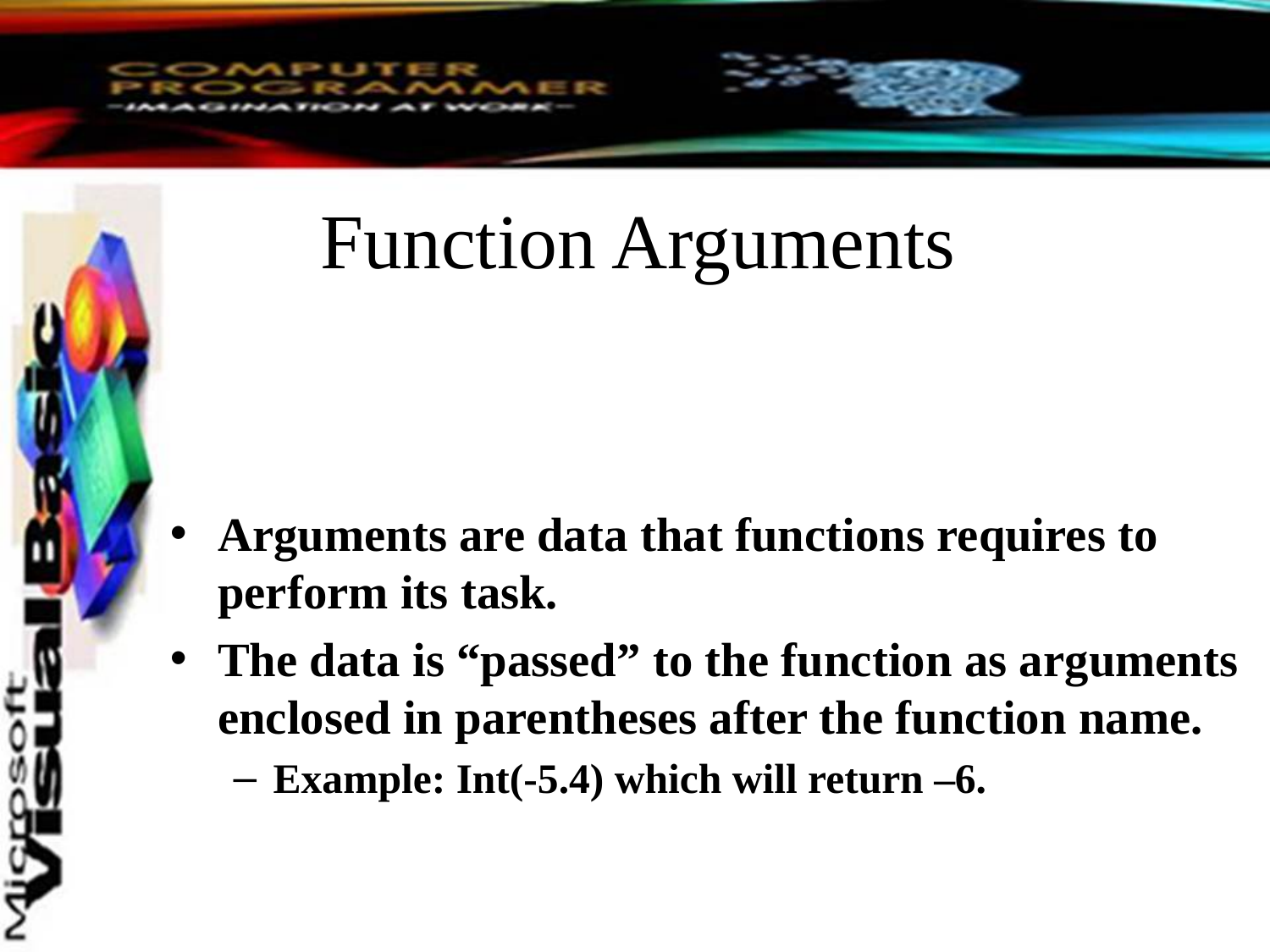

# Function Arguments
Arguments are data that functions requires to perform its task.
The data is “passed” to the function as arguments enclosed in parentheses after the function name.
Example: Int(-5.4) which will return –6.